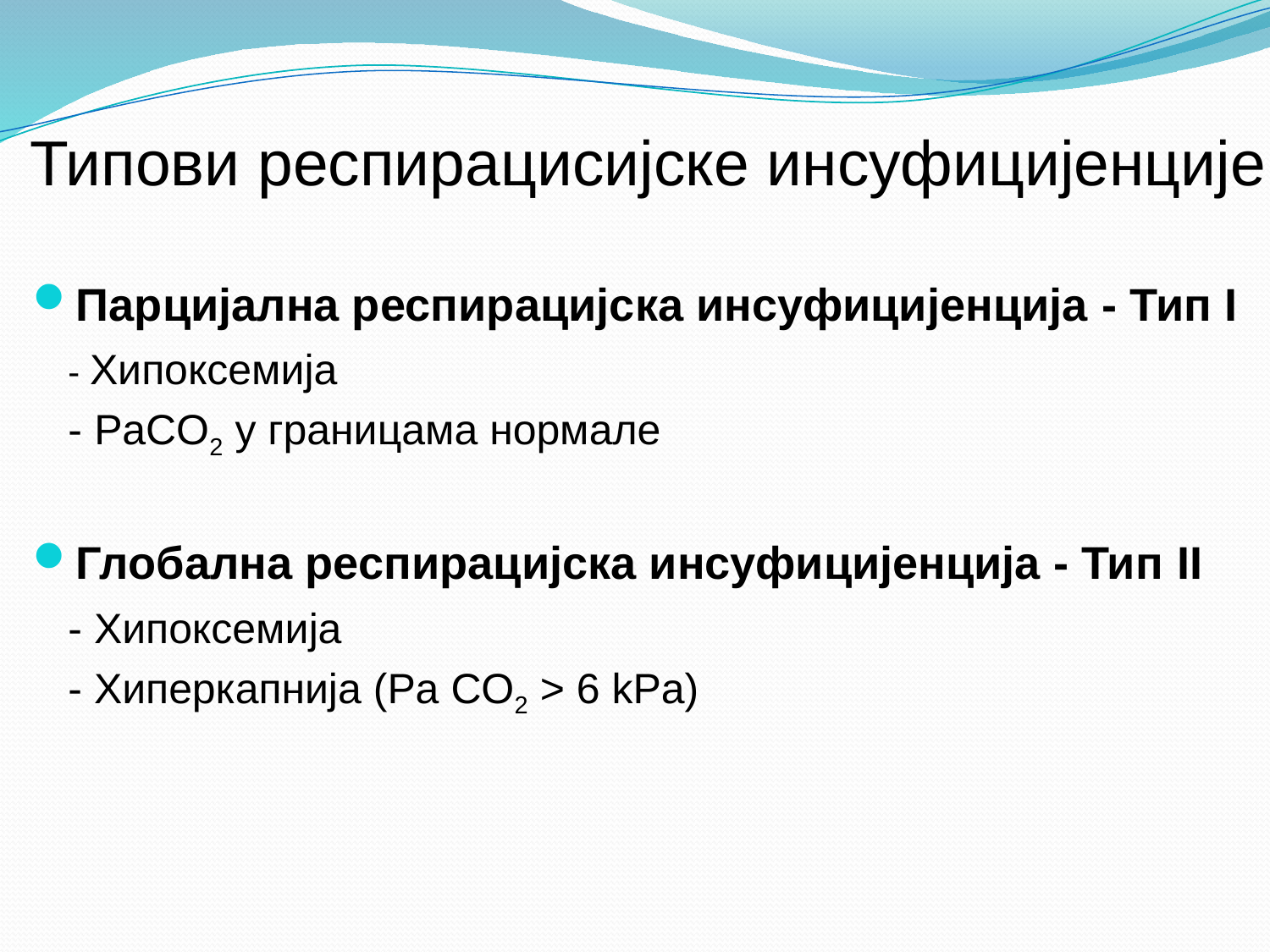

# Типови респирацисијске инсуфицијенције
Парцијална респирацијска инсуфицијенција - Тип I
   - Хипоксемија
   - PaCO2 у границама нормале

Глобална респирацијска инсуфицијенција - Тип II
   - Хипоксемија
   - Хиперкапнија (Pa CO2 > 6 kPa)